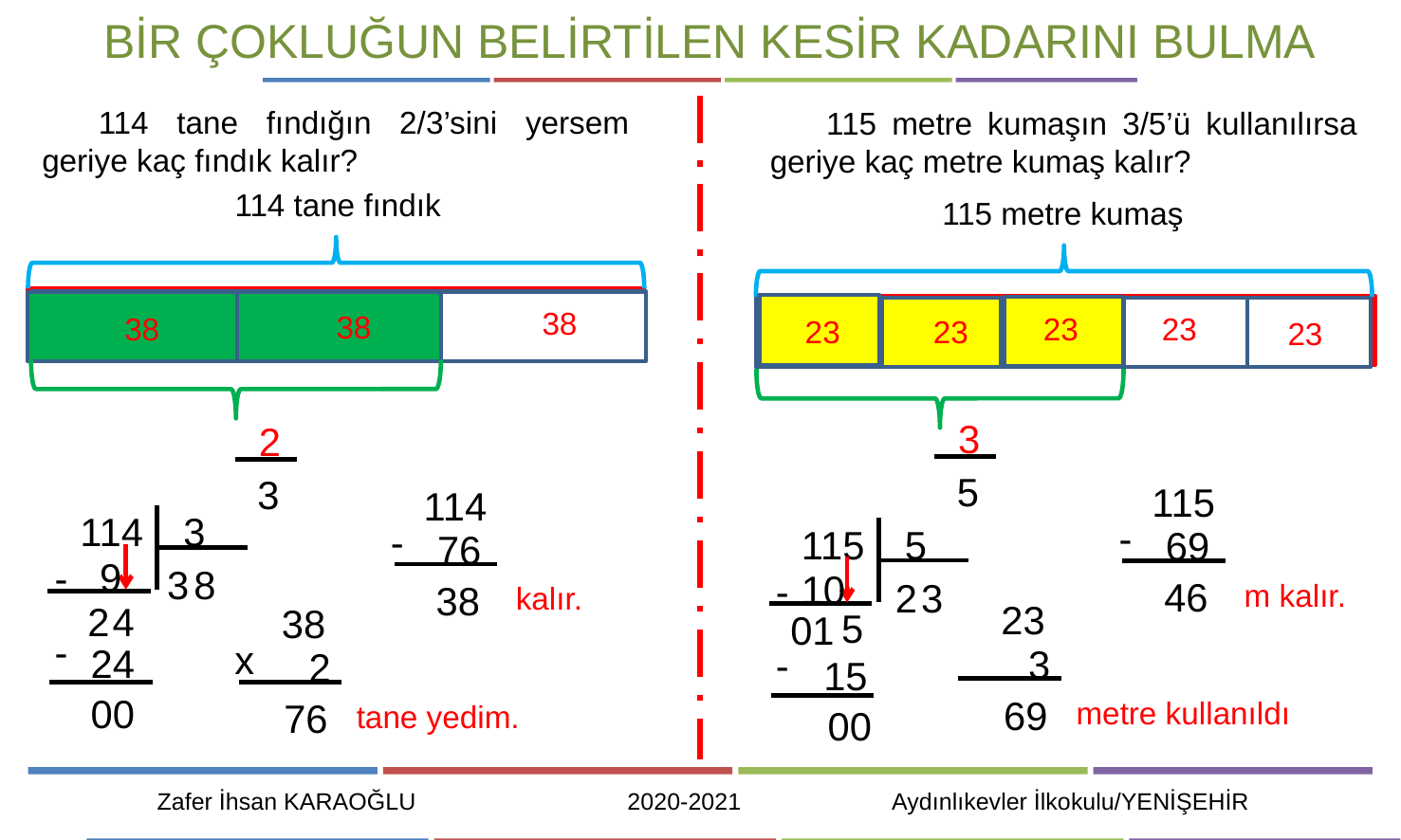

BİR ÇOKLUĞUN BELİRTİLEN KESİR KADARINI BULMA

	114 tane fındığın 2/3’sini yersem geriye kaç fındık kalır?
	115 metre kumaşın 3/5’ü kullanılırsa geriye kaç metre kumaş kalır?
114 tane fındık

115 metre kumaş

38

38
38
23
23
23
23
23
3
5
2
3
115
114
114
3
-
-
115
5
69
76
9
-
8
3
10
-
46
2
3
m kalır.
38
kalır.
23
2
4
38
5
01
-
x
24
3
-
2
15
00
69
metre kullanıldı
76
tane yedim.
00

Zafer İhsan KARAOĞLU                                2020-2021                       Aydınlıkevler İlkokulu/YENİŞEHİR